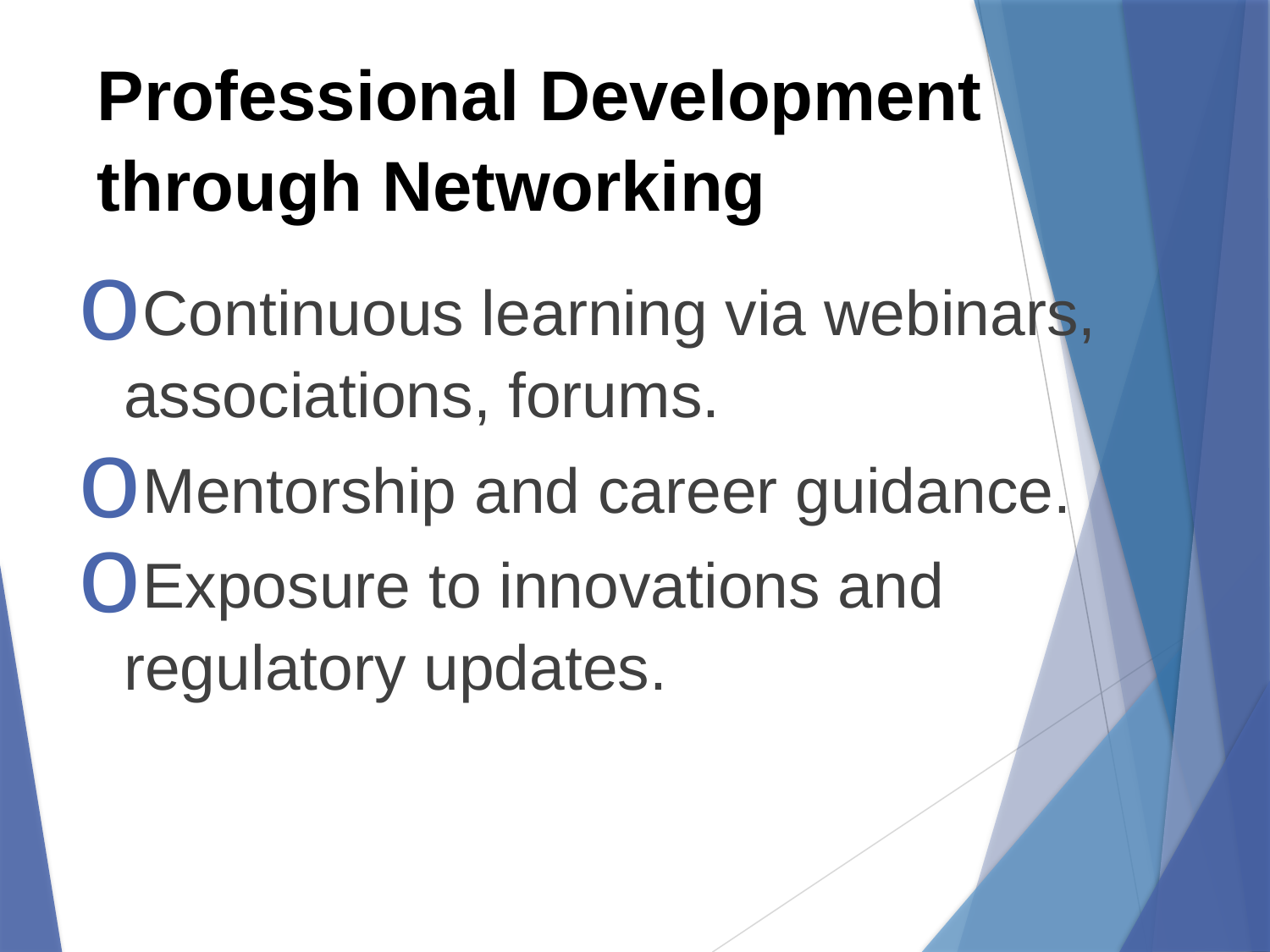

# Professional Development through Networking

Continuous learning via webinars, associations, forums.
Mentorship and career guidance.
Exposure to innovations and regulatory updates.